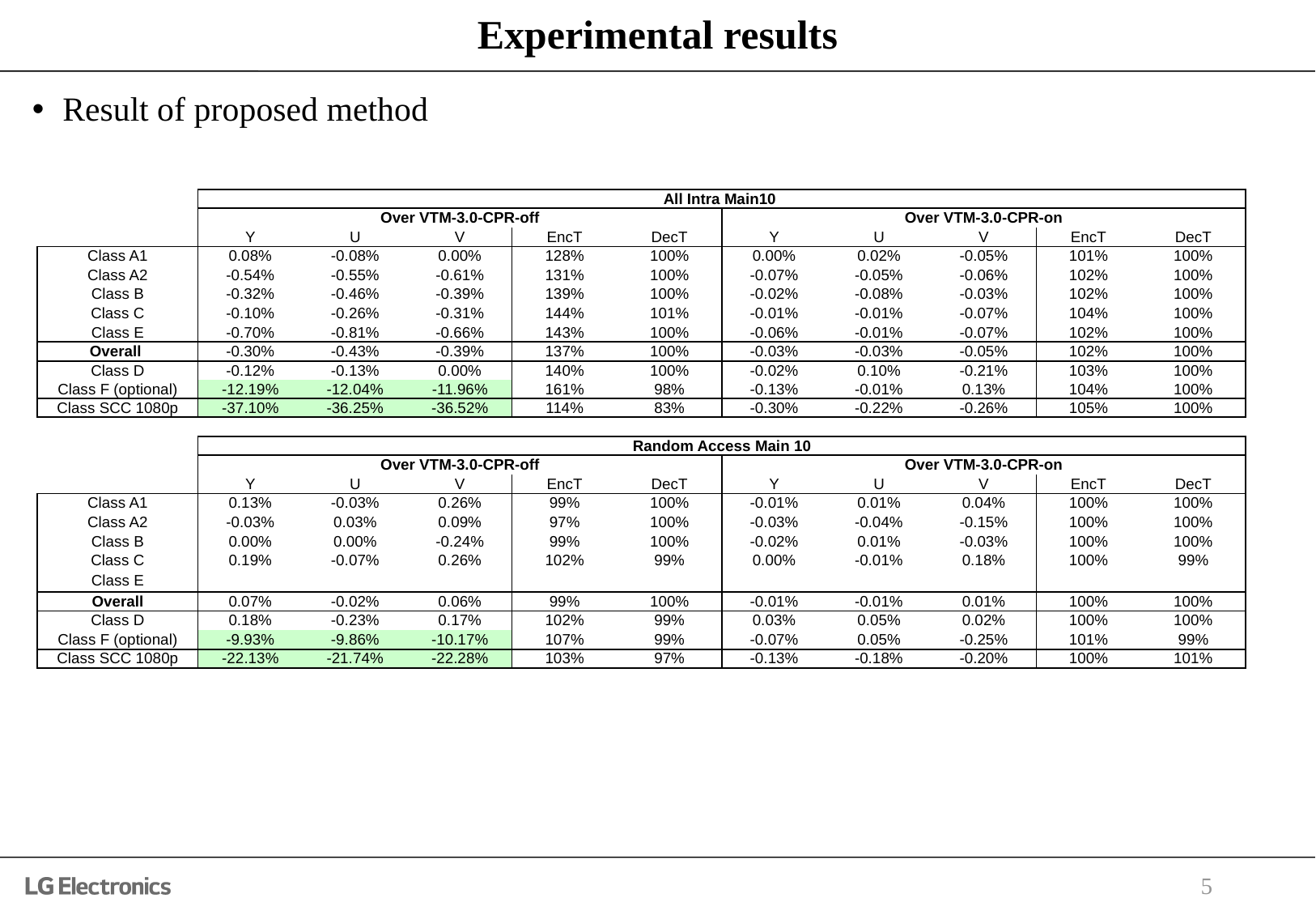

# Experimental results
Result of proposed method
|  | All Intra Main10 |  |  |  |  |  |  |  |  |  |
| --- | --- | --- | --- | --- | --- | --- | --- | --- | --- | --- |
|  | Over VTM-3.0-CPR-off |  |  |  |  | Over VTM-3.0-CPR-on |  |  |  |  |
|  | Y | U | V | EncT | DecT | Y | U | V | EncT | DecT |
| Class A1 | 0.08% | -0.08% | 0.00% | 128% | 100% | 0.00% | 0.02% | -0.05% | 101% | 100% |
| Class A2 | -0.54% | -0.55% | -0.61% | 131% | 100% | -0.07% | -0.05% | -0.06% | 102% | 100% |
| Class B | -0.32% | -0.46% | -0.39% | 139% | 100% | -0.02% | -0.08% | -0.03% | 102% | 100% |
| Class C | -0.10% | -0.26% | -0.31% | 144% | 101% | -0.01% | -0.01% | -0.07% | 104% | 100% |
| Class E | -0.70% | -0.81% | -0.66% | 143% | 100% | -0.06% | -0.01% | -0.07% | 102% | 100% |
| Overall | -0.30% | -0.43% | -0.39% | 137% | 100% | -0.03% | -0.03% | -0.05% | 102% | 100% |
| Class D | -0.12% | -0.13% | 0.00% | 140% | 100% | -0.02% | 0.10% | -0.21% | 103% | 100% |
| Class F (optional) | -12.19% | -12.04% | -11.96% | 161% | 98% | -0.13% | -0.01% | 0.13% | 104% | 100% |
| Class SCC 1080p | -37.10% | -36.25% | -36.52% | 114% | 83% | -0.30% | -0.22% | -0.26% | 105% | 100% |
|  |  |  |  |  |  |  |  |  |  |  |
|  | Random Access Main 10 |  |  |  |  |  |  |  |  |  |
|  | Over VTM-3.0-CPR-off |  |  |  |  | Over VTM-3.0-CPR-on |  |  |  |  |
|  | Y | U | V | EncT | DecT | Y | U | V | EncT | DecT |
| Class A1 | 0.13% | -0.03% | 0.26% | 99% | 100% | -0.01% | 0.01% | 0.04% | 100% | 100% |
| Class A2 | -0.03% | 0.03% | 0.09% | 97% | 100% | -0.03% | -0.04% | -0.15% | 100% | 100% |
| Class B | 0.00% | 0.00% | -0.24% | 99% | 100% | -0.02% | 0.01% | -0.03% | 100% | 100% |
| Class C | 0.19% | -0.07% | 0.26% | 102% | 99% | 0.00% | -0.01% | 0.18% | 100% | 99% |
| Class E |  |  |  |  |  |  |  |  |  |  |
| Overall | 0.07% | -0.02% | 0.06% | 99% | 100% | -0.01% | -0.01% | 0.01% | 100% | 100% |
| Class D | 0.18% | -0.23% | 0.17% | 102% | 99% | 0.03% | 0.05% | 0.02% | 100% | 100% |
| Class F (optional) | -9.93% | -9.86% | -10.17% | 107% | 99% | -0.07% | 0.05% | -0.25% | 101% | 99% |
| Class SCC 1080p | -22.13% | -21.74% | -22.28% | 103% | 97% | -0.13% | -0.18% | -0.20% | 100% | 101% |
5